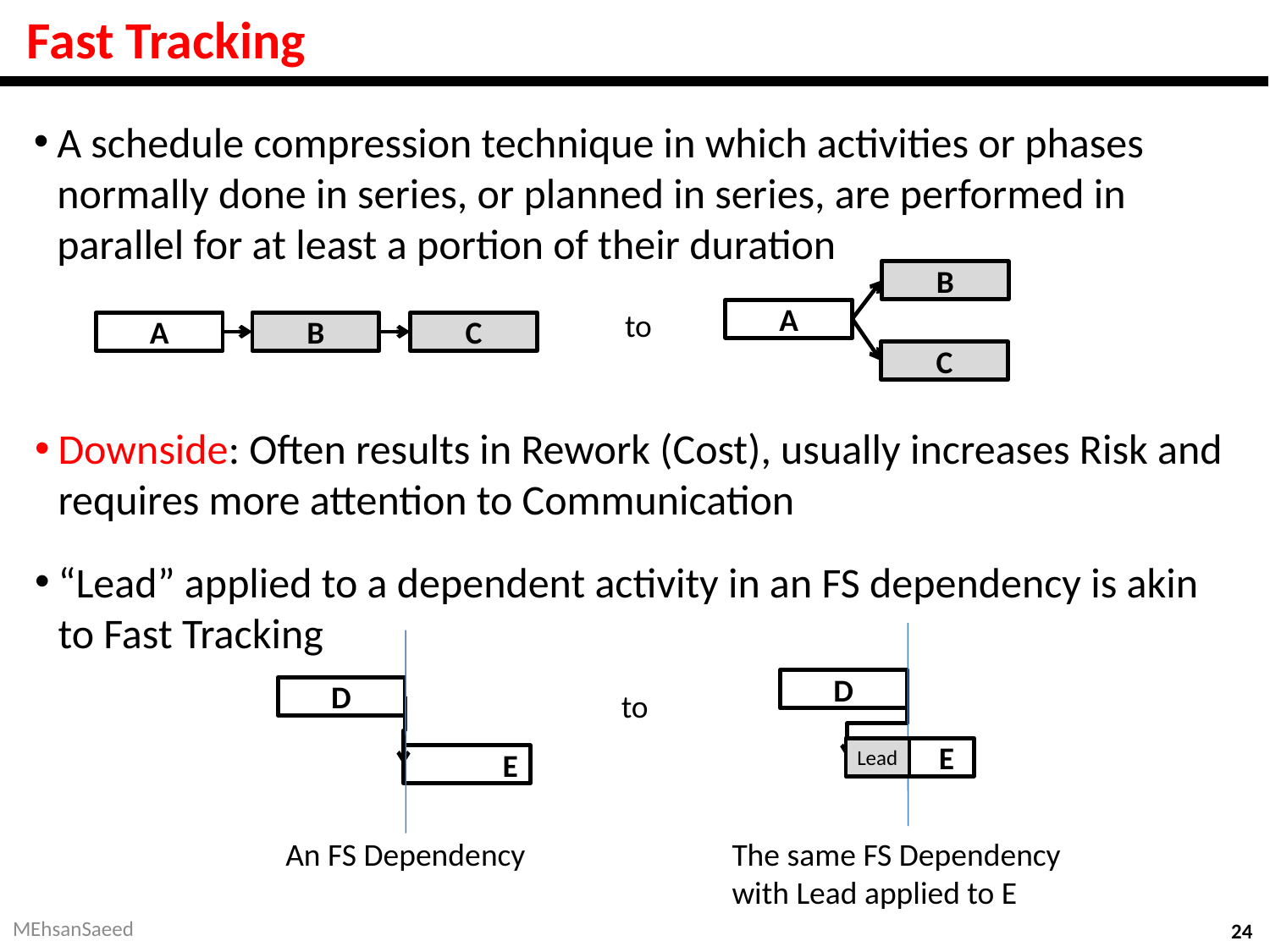

# Fast Tracking
A schedule compression technique in which activities or phases normally done in series, or planned in series, are performed in parallel for at least a portion of their duration
B
A
C
to
A
B
C
Downside: Often results in Rework (Cost), usually increases Risk and requires more attention to Communication
“Lead” applied to a dependent activity in an FS dependency is akin to Fast Tracking
D
E
Lead
The same FS Dependency with Lead applied to E
D
E
An FS Dependency
to
MEhsanSaeed
24